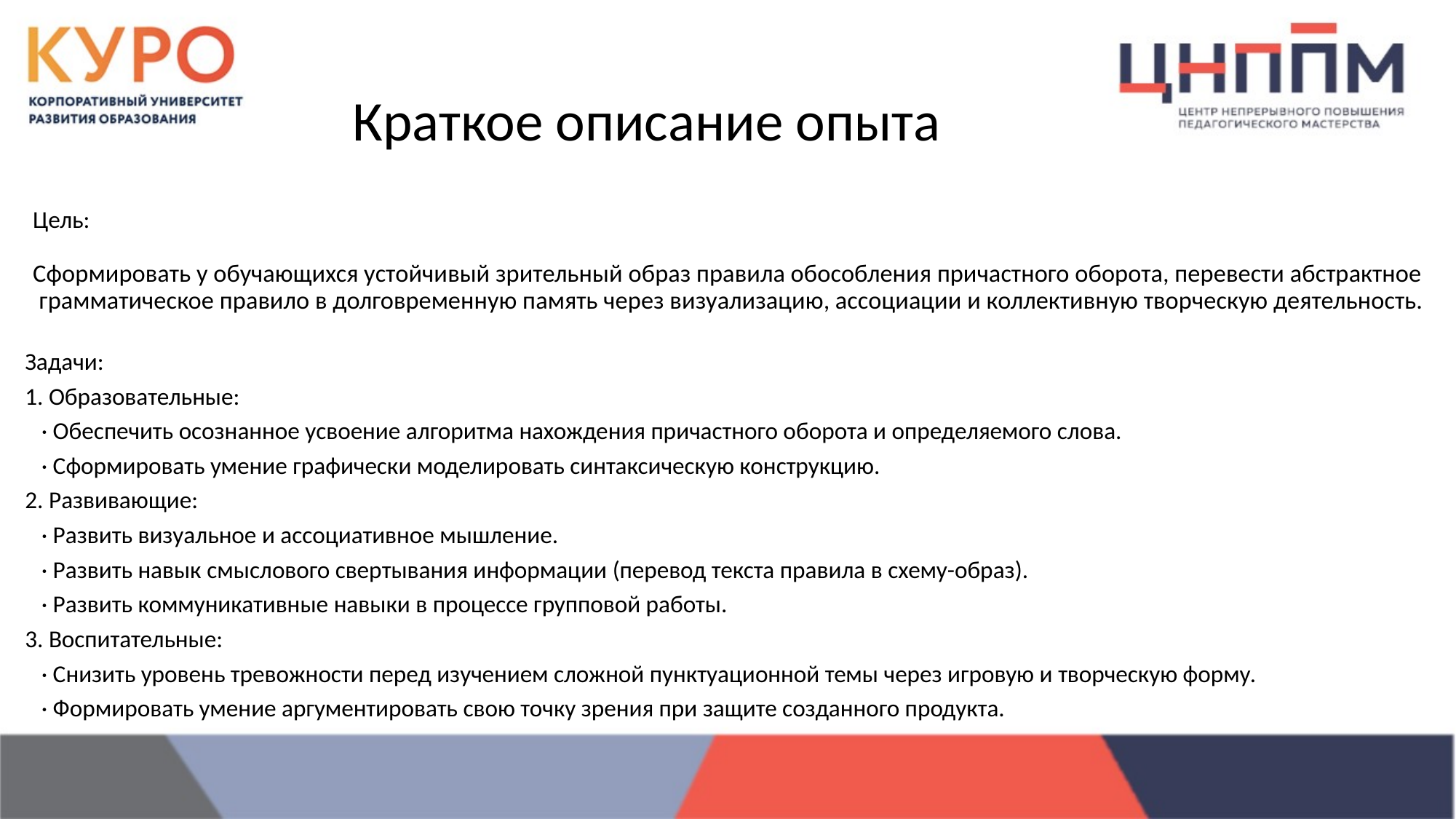

# Краткое описание опыта
Цель:

Сформировать у обучающихся устойчивый зрительный образ правила обособления причастного оборота, перевести абстрактное грамматическое правило в долговременную память через визуализацию, ассоциации и коллективную творческую деятельность.

Задачи:
1. Образовательные:
   · Обеспечить осознанное усвоение алгоритма нахождения причастного оборота и определяемого слова.
   · Сформировать умение графически моделировать синтаксическую конструкцию.
2. Развивающие:
   · Развить визуальное и ассоциативное мышление.
   · Развить навык смыслового свертывания информации (перевод текста правила в схему-образ).
   · Развить коммуникативные навыки в процессе групповой работы.
3. Воспитательные:
   · Снизить уровень тревожности перед изучением сложной пунктуационной темы через игровую и творческую форму.
   · Формировать умение аргументировать свою точку зрения при защите созданного продукта.